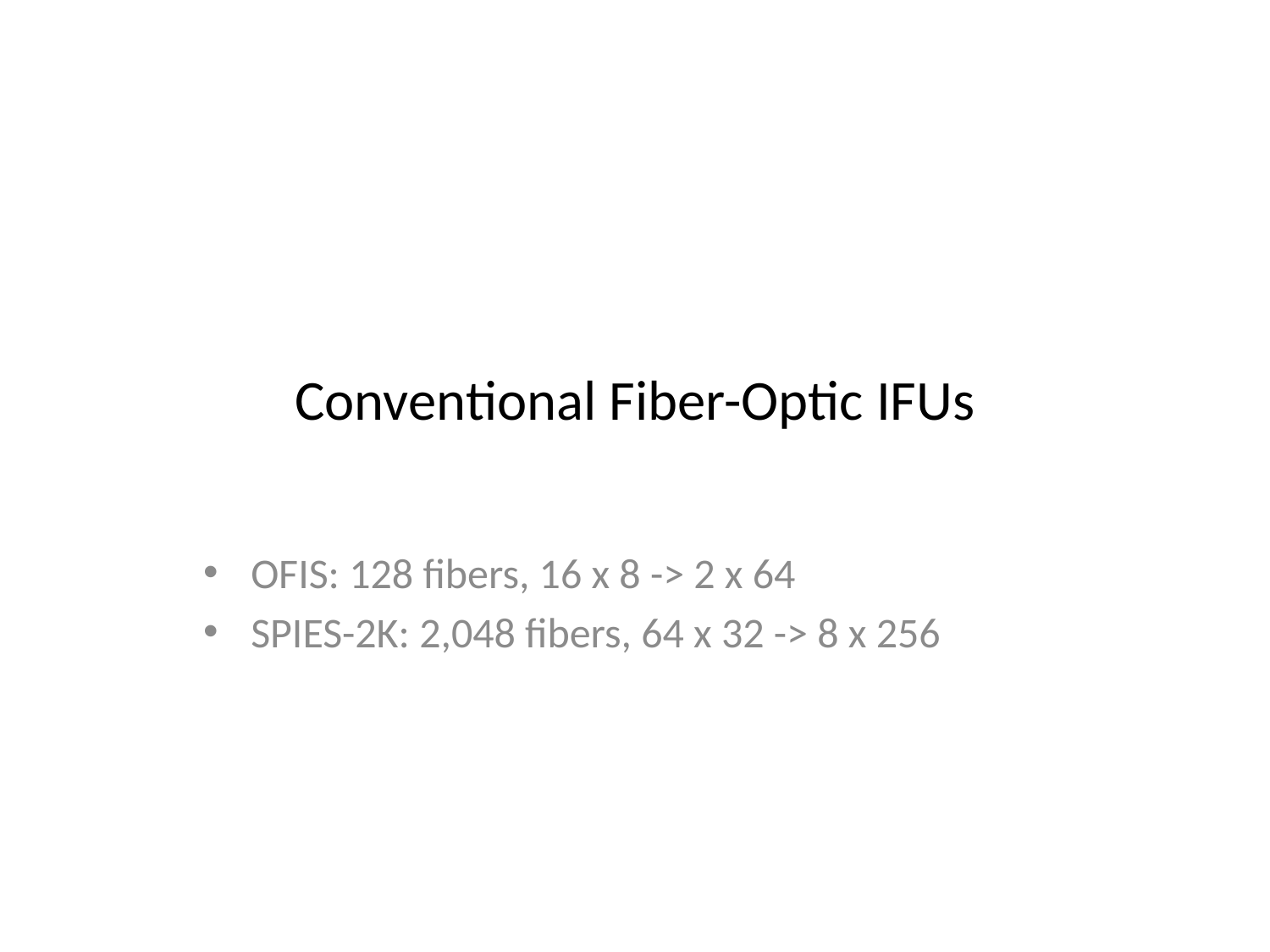

# Conventional Fiber-Optic IFUs
OFIS: 128 fibers, 16 x 8 -> 2 x 64
SPIES-2K: 2,048 fibers, 64 x 32 -> 8 x 256